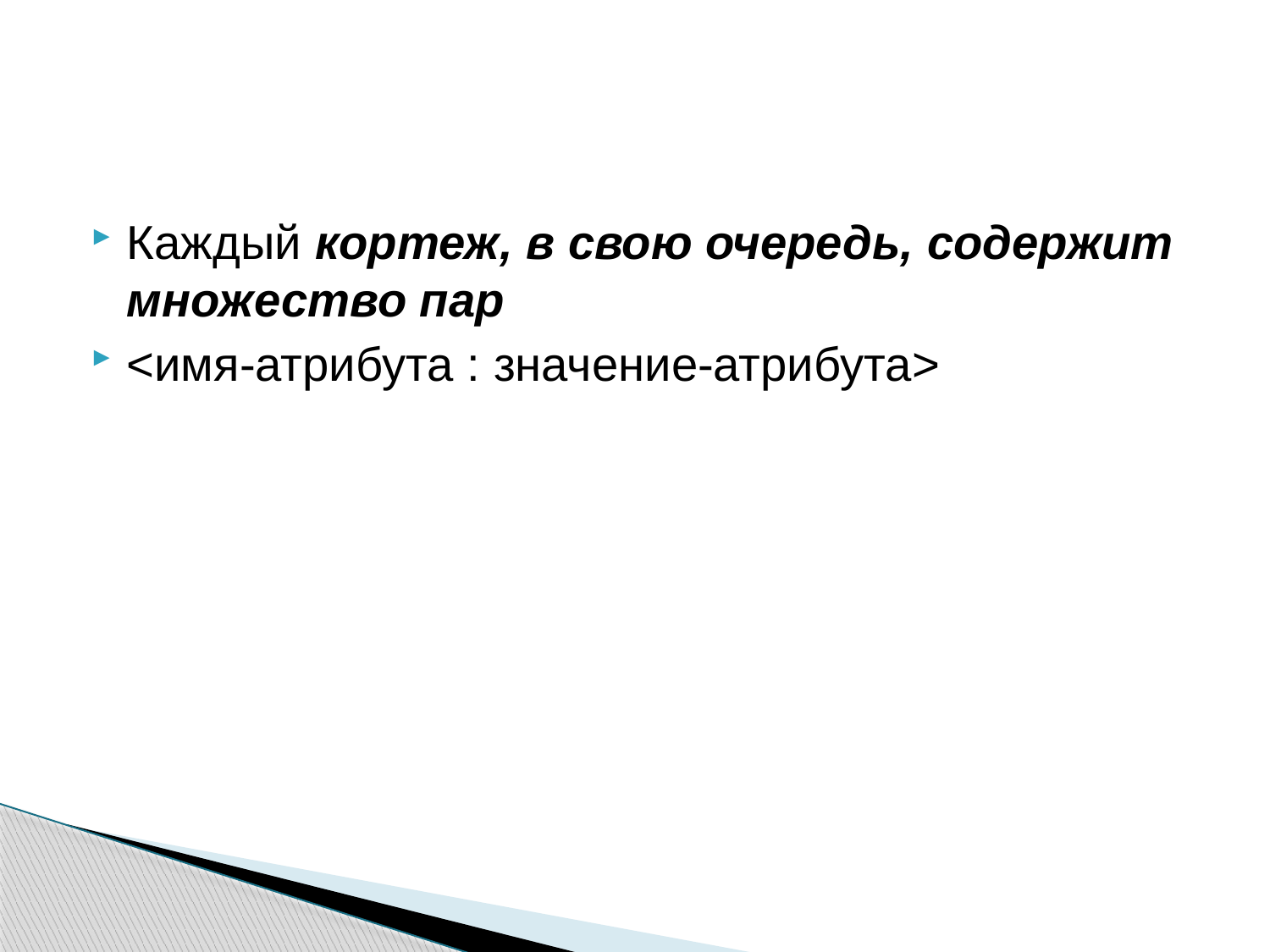

Каждый кортеж, в свою очередь, содержит множество пар
<имя-атрибута : значение-атрибута>